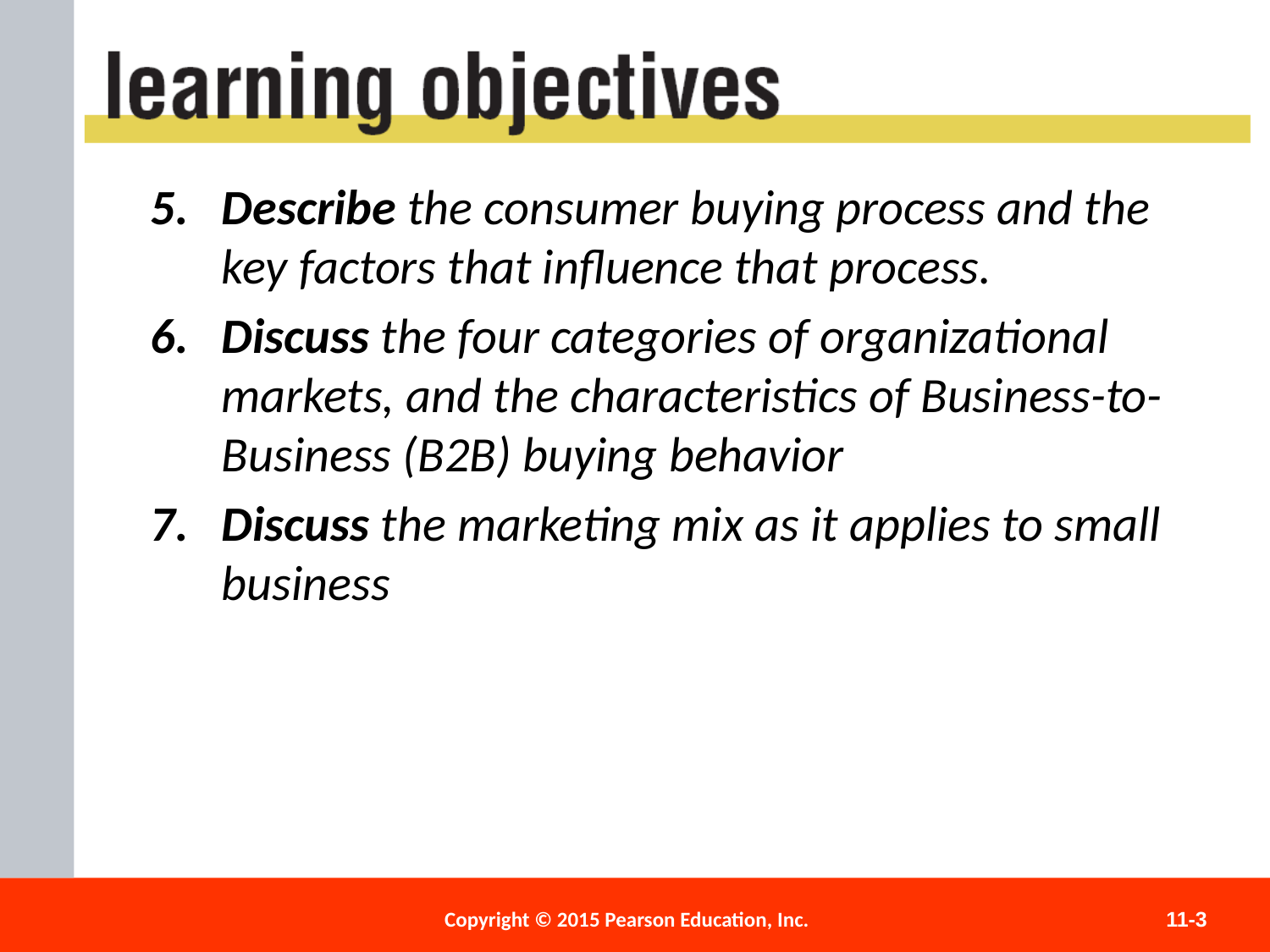

Describe the consumer buying process and the key factors that influence that process.
Discuss the four categories of organizational markets, and the characteristics of Business-to-Business (B2B) buying behavior
Discuss the marketing mix as it applies to small business